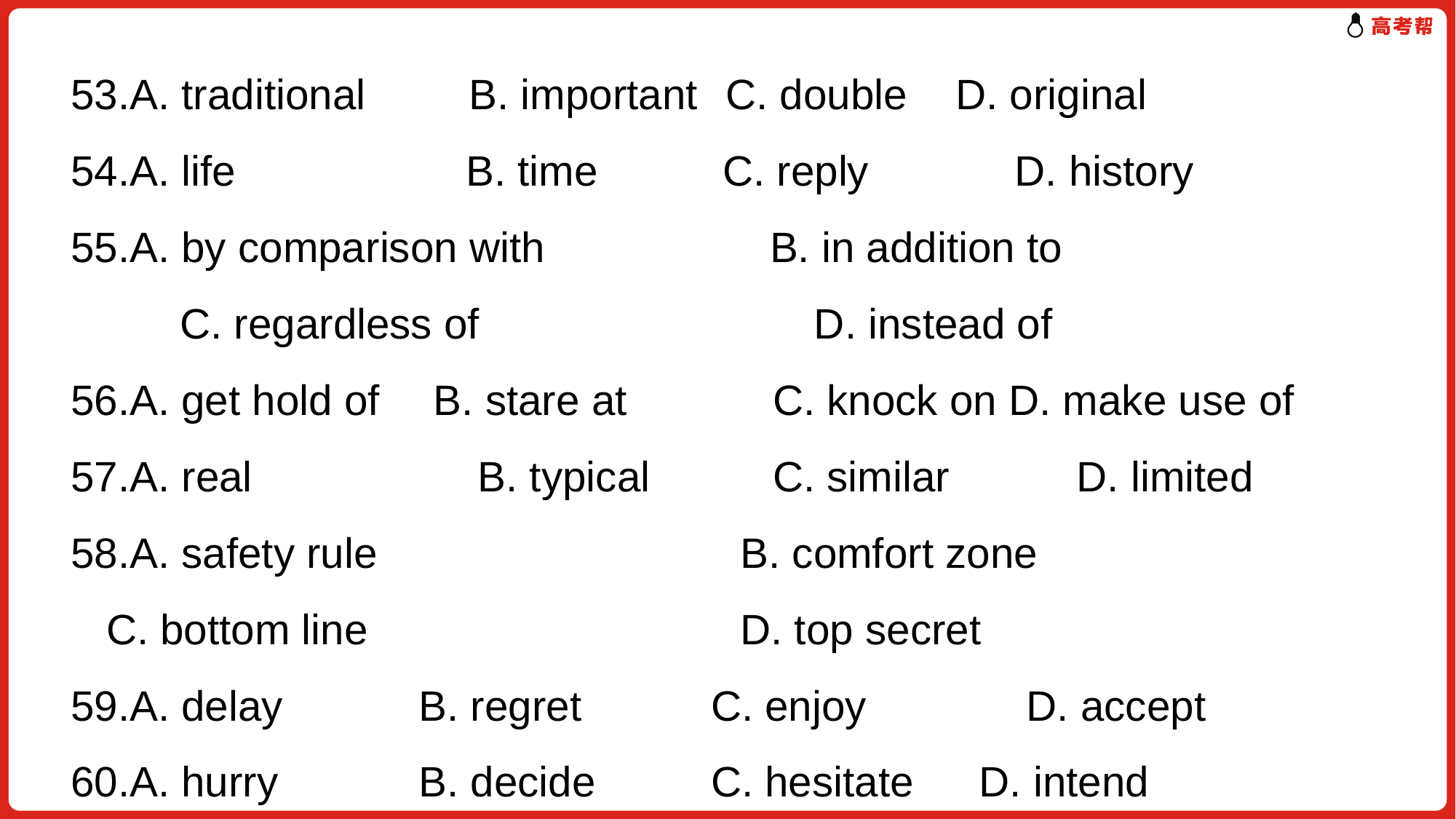

53.A. traditional	      B. important	C. double	 D. original
54.A. life	               B. time	         C. reply	      D. history
55.A. by comparison with	             B. in addition to
	C. regardless of	                          D. instead of
56.A. get hold of	   B. stare at	    C. knock on D. make use of
57.A. real	                B. typical	    C. similar	  D. limited
58.A. safety rule	                             B. comfort zone
   C. bottom line	                             D. top secret
59.A. delay	           B. regret	        C. enjoy	       D. accept
60.A. hurry	           B. decide	        C. hesitate	   D. intend